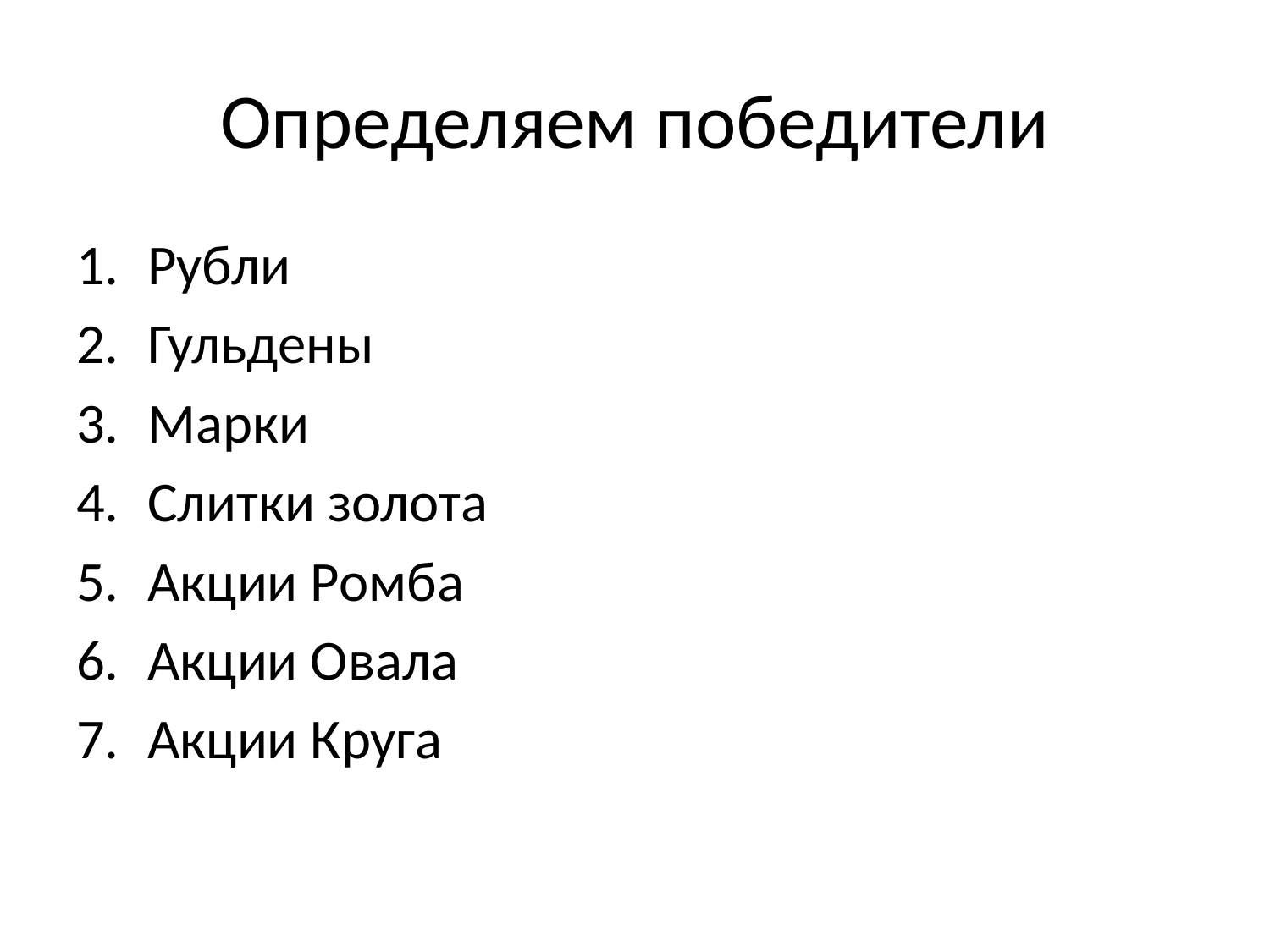

# Определяем победители
Рубли
Гульдены
Марки
Слитки золота
Акции Ромба
Акции Овала
Акции Круга